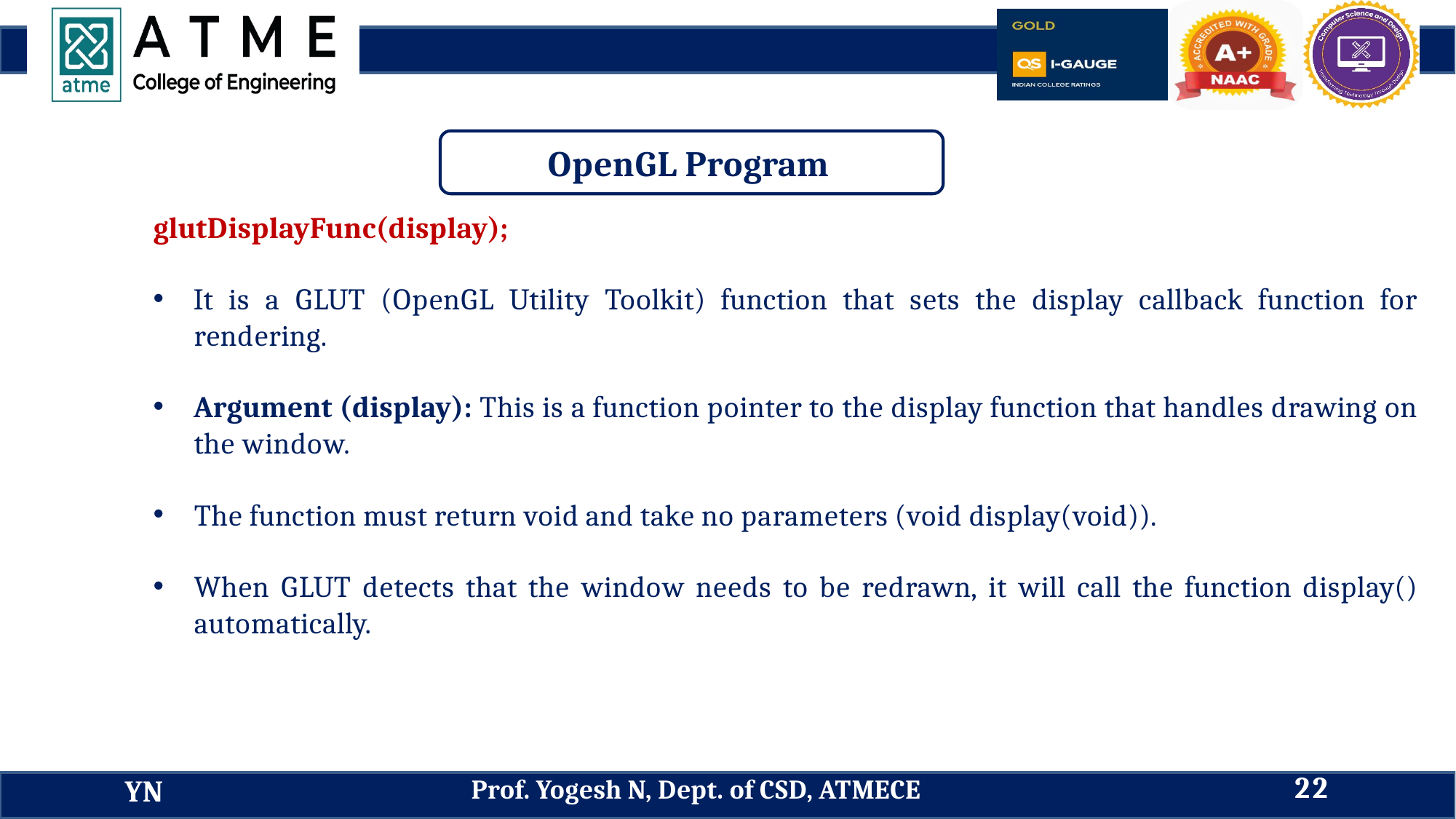

OpenGL Program
glutDisplayFunc(display);

It is a GLUT (OpenGL Utility Toolkit) function that sets the display callback function for rendering.

Argument (display): This is a function pointer to the display function that handles drawing on the window.

The function must return void and take no parameters (void display(void)).

When GLUT detects that the window needs to be redrawn, it will call the function display() automatically.
22
Prof. Yogesh N, Dept. of CSD, ATMECE
YN